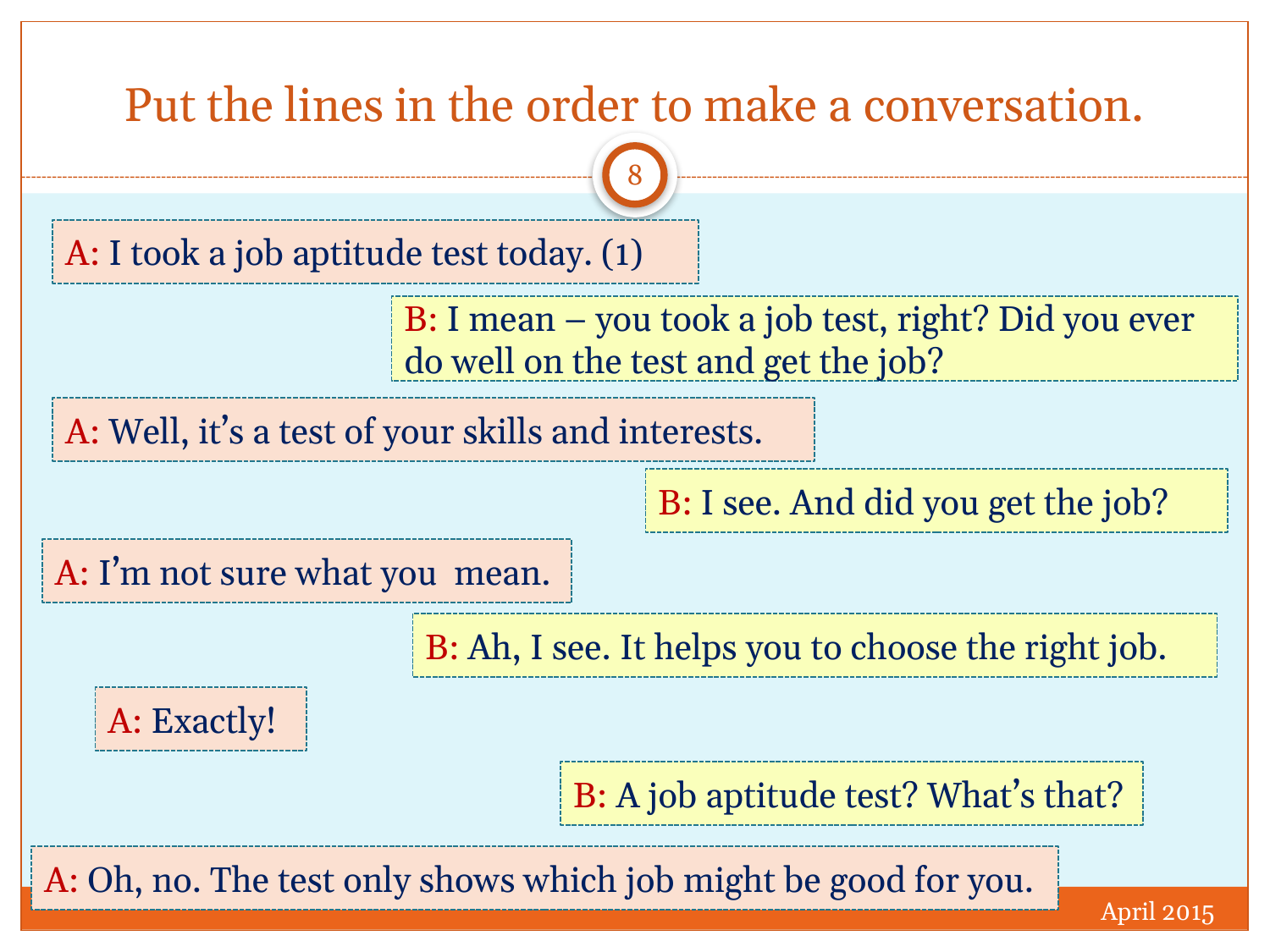

# Put the lines in the order to make a conversation.
8
A: I took a job aptitude test today. (1)
B: I mean – you took a job test, right? Did you ever do well on the test and get the job?
A: Well, it’s a test of your skills and interests.
B: I see. And did you get the job?
A: I’m not sure what you  mean.
B: Ah, I see. It helps you to choose the right job.
A: Exactly!
B: A job aptitude test? What’s that?
A: Oh, no. The test only shows which job might be good for you.
April 2015